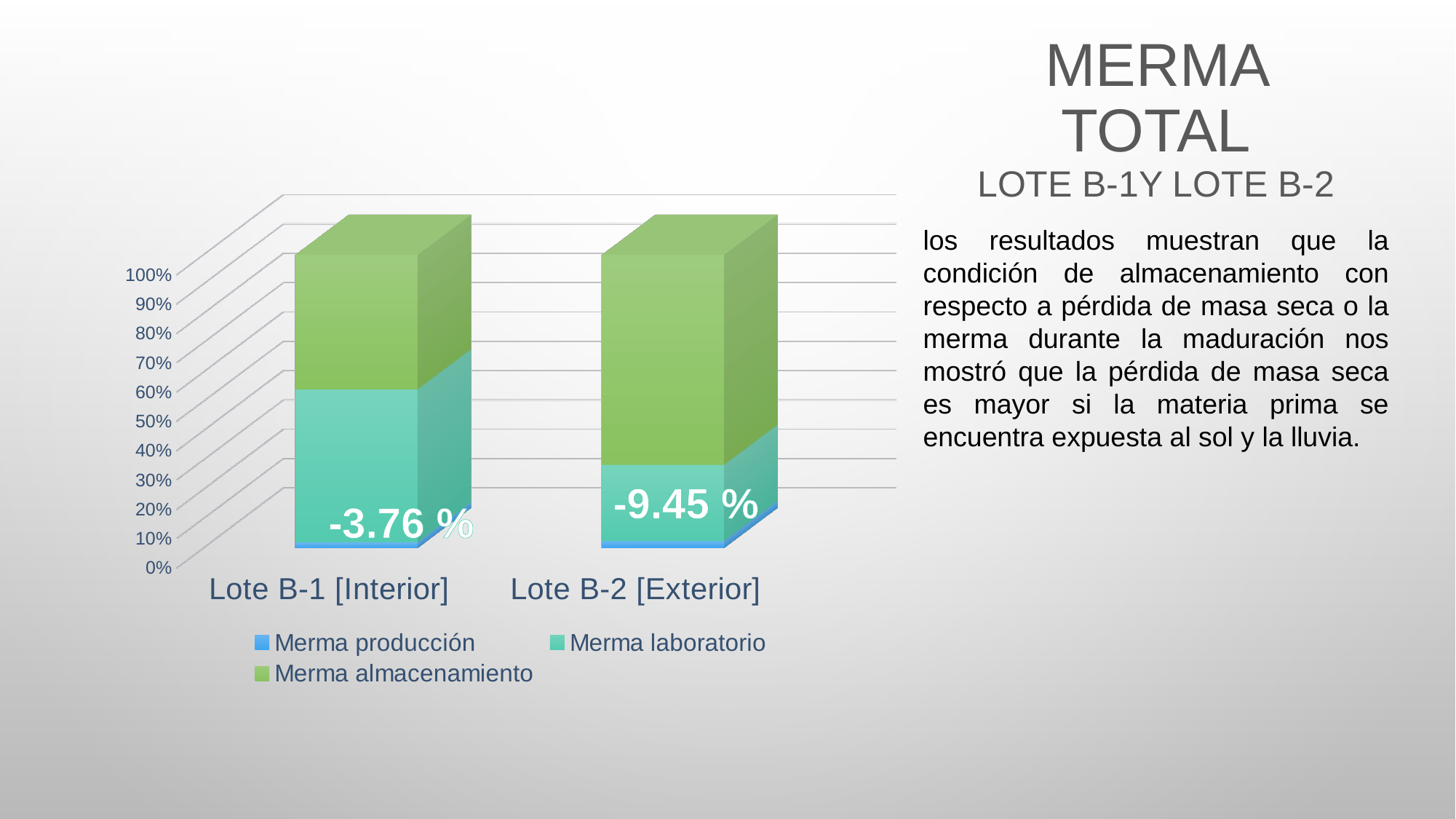

# Merma total lote B-1y lote B-2

[unsupported chart]

los resultados muestran que la condición de almacenamiento con respecto a pérdida de masa seca o la merma durante la maduración nos mostró que la pérdida de masa seca es mayor si la materia prima se encuentra expuesta al sol y la lluvia.